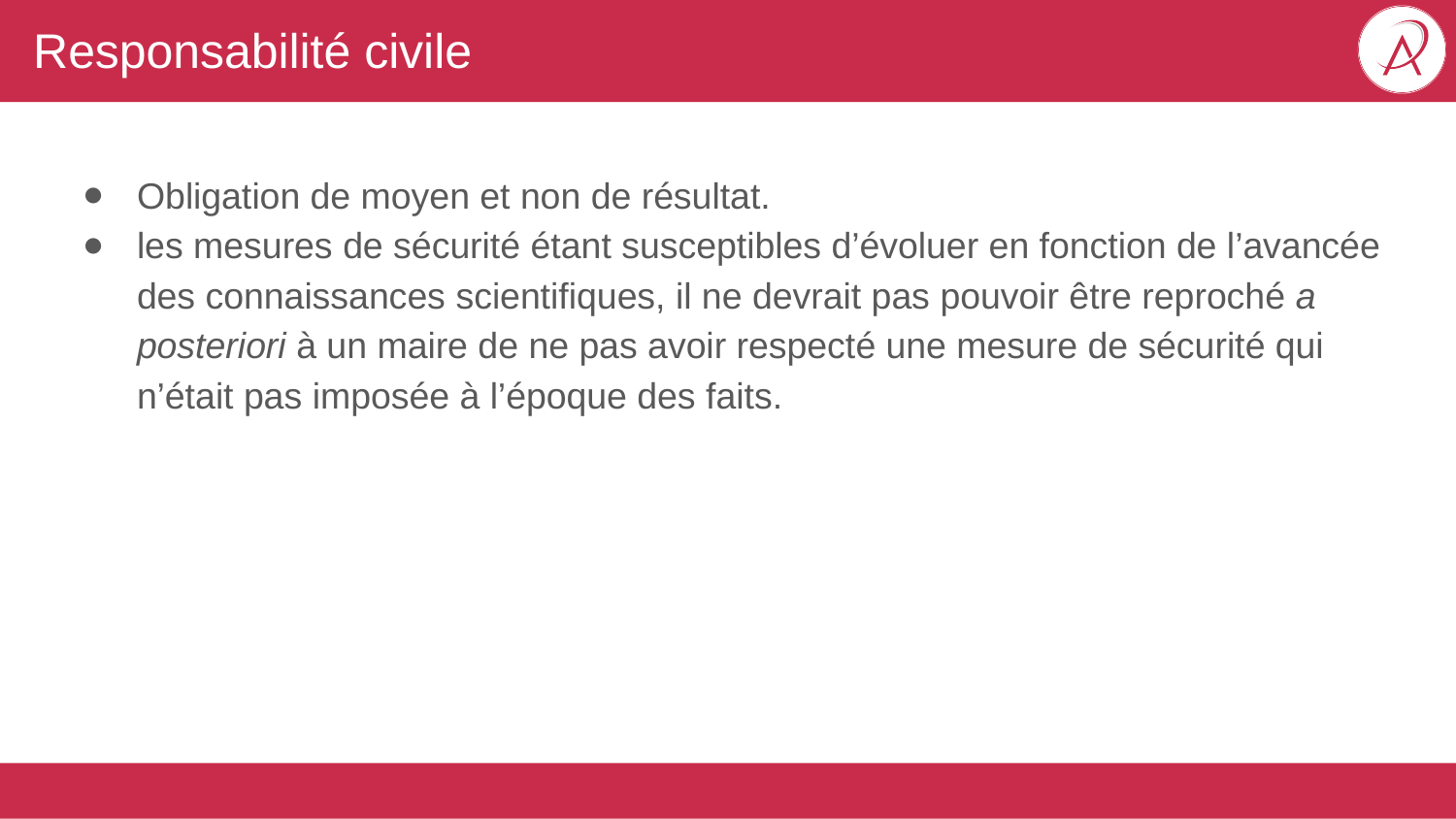

# Responsabilité civile
Obligation de moyen et non de résultat.
les mesures de sécurité étant susceptibles d’évoluer en fonction de l’avancée des connaissances scientifiques, il ne devrait pas pouvoir être reproché a posteriori à un maire de ne pas avoir respecté une mesure de sécurité qui n’était pas imposée à l’époque des faits.